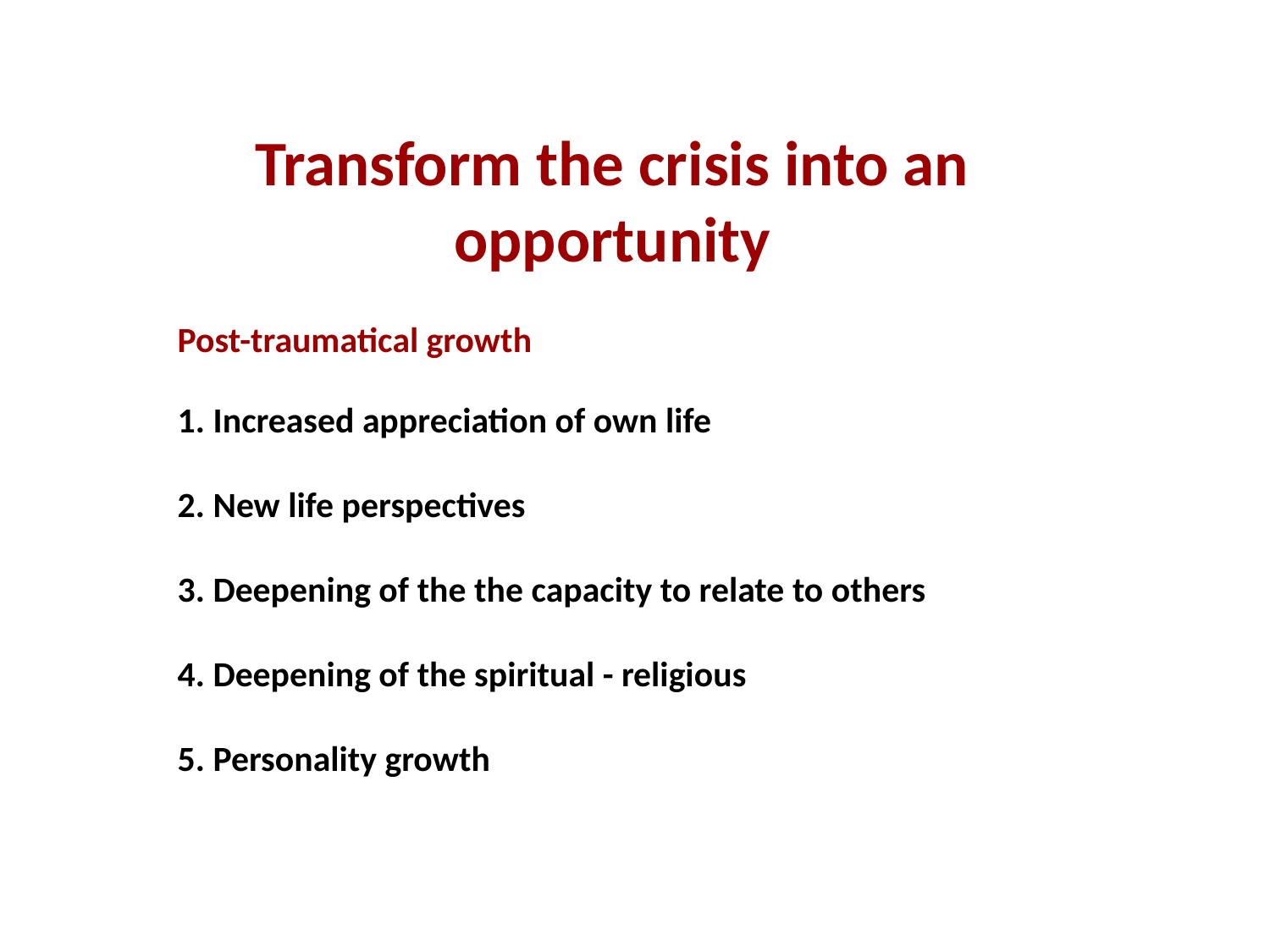

Transform the crisis into an opportunity
Post-traumatical growth

1. Increased appreciation of own life

2. New life perspectives
3. Deepening of the the capacity to relate to others
4. Deepening of the spiritual - religious

5. Personality growth